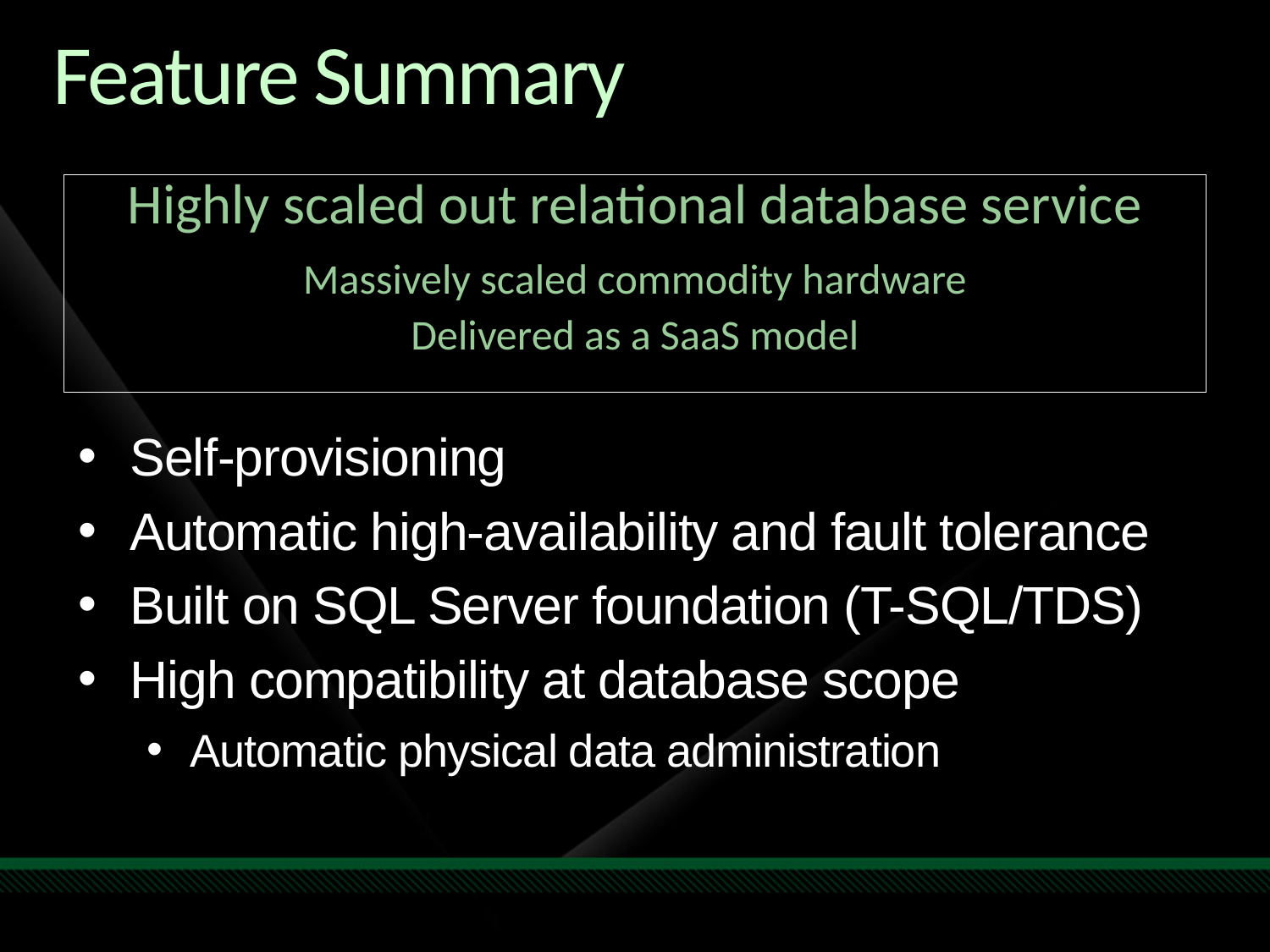

# Feature Summary
Highly scaled out relational database service
Massively scaled commodity hardware
Delivered as a SaaS model

Self-provisioning
Automatic high-availability and fault tolerance
Built on SQL Server foundation (T-SQL/TDS)
High compatibility at database scope
Automatic physical data administration